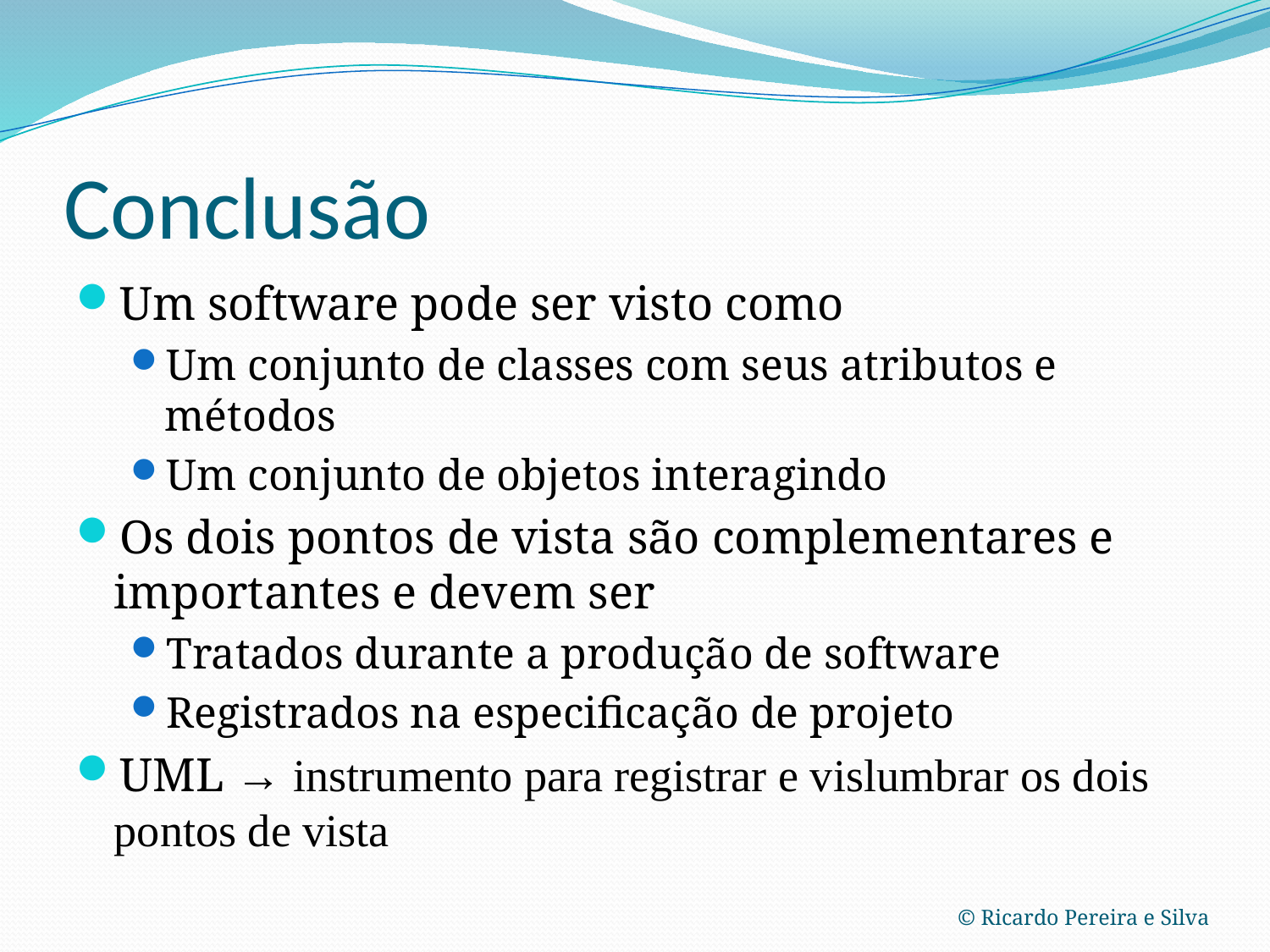

# Conclusão
Um software pode ser visto como
Um conjunto de classes com seus atributos e métodos
Um conjunto de objetos interagindo
Os dois pontos de vista são complementares e importantes e devem ser
Tratados durante a produção de software
Registrados na especificação de projeto
UML → instrumento para registrar e vislumbrar os dois pontos de vista
© Ricardo Pereira e Silva